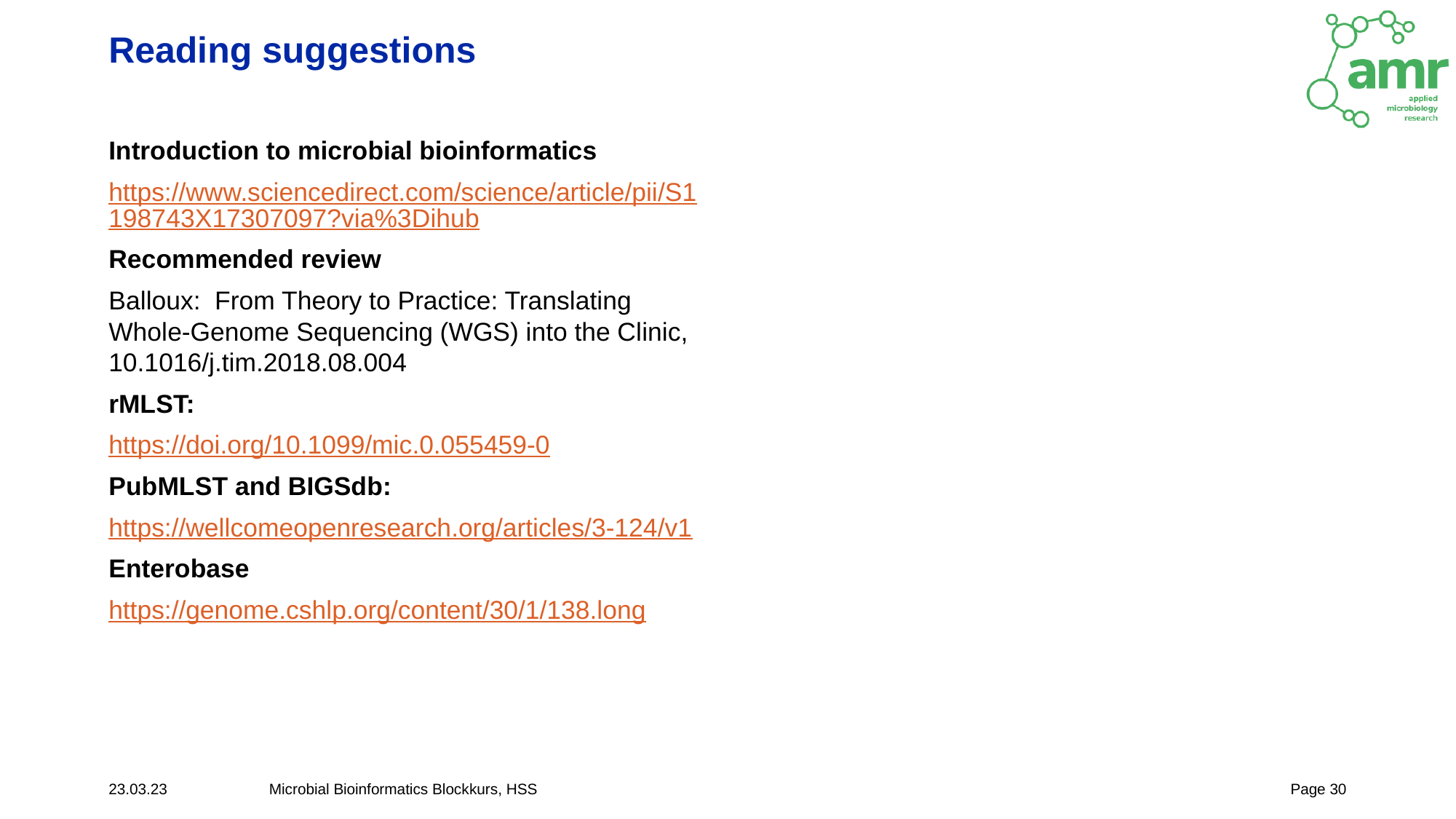

# Reading suggestions
Introduction to microbial bioinformatics
https://www.sciencedirect.com/science/article/pii/S1198743X17307097?via%3Dihub
Recommended review
Balloux:  From Theory to Practice: Translating Whole-Genome Sequencing (WGS) into the Clinic, 10.1016/j.tim.2018.08.004
rMLST:
https://doi.org/10.1099/mic.0.055459-0
PubMLST and BIGSdb:
https://wellcomeopenresearch.org/articles/3-124/v1
Enterobase
https://genome.cshlp.org/content/30/1/138.long

23.03.23
Microbial Bioinformatics Blockkurs, HSS

Page 30